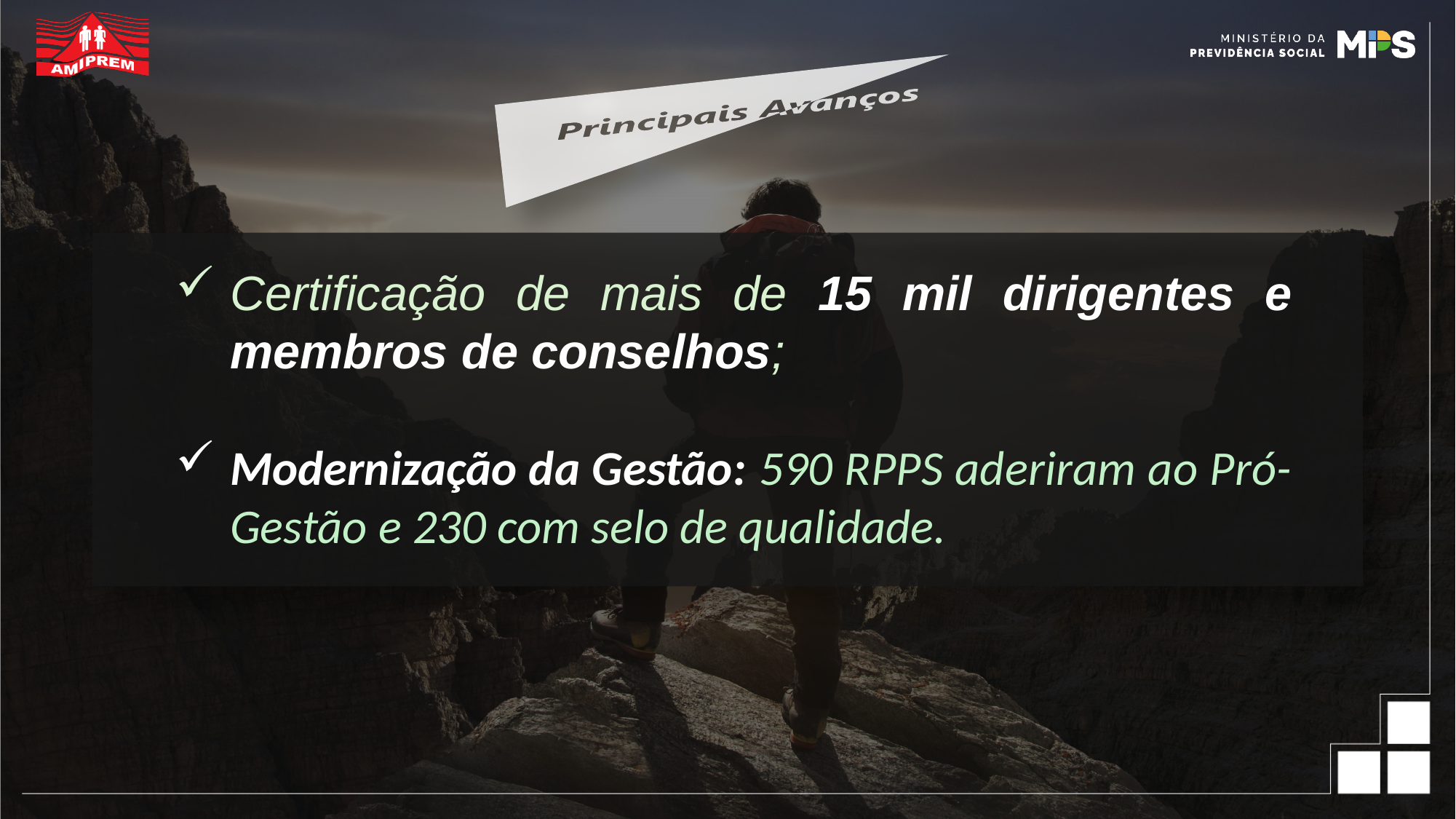

Certificação de mais de 15 mil dirigentes e membros de conselhos;

Modernização da Gestão: 590 RPPS aderiram ao Pró-Gestão e 230 com selo de qualidade.